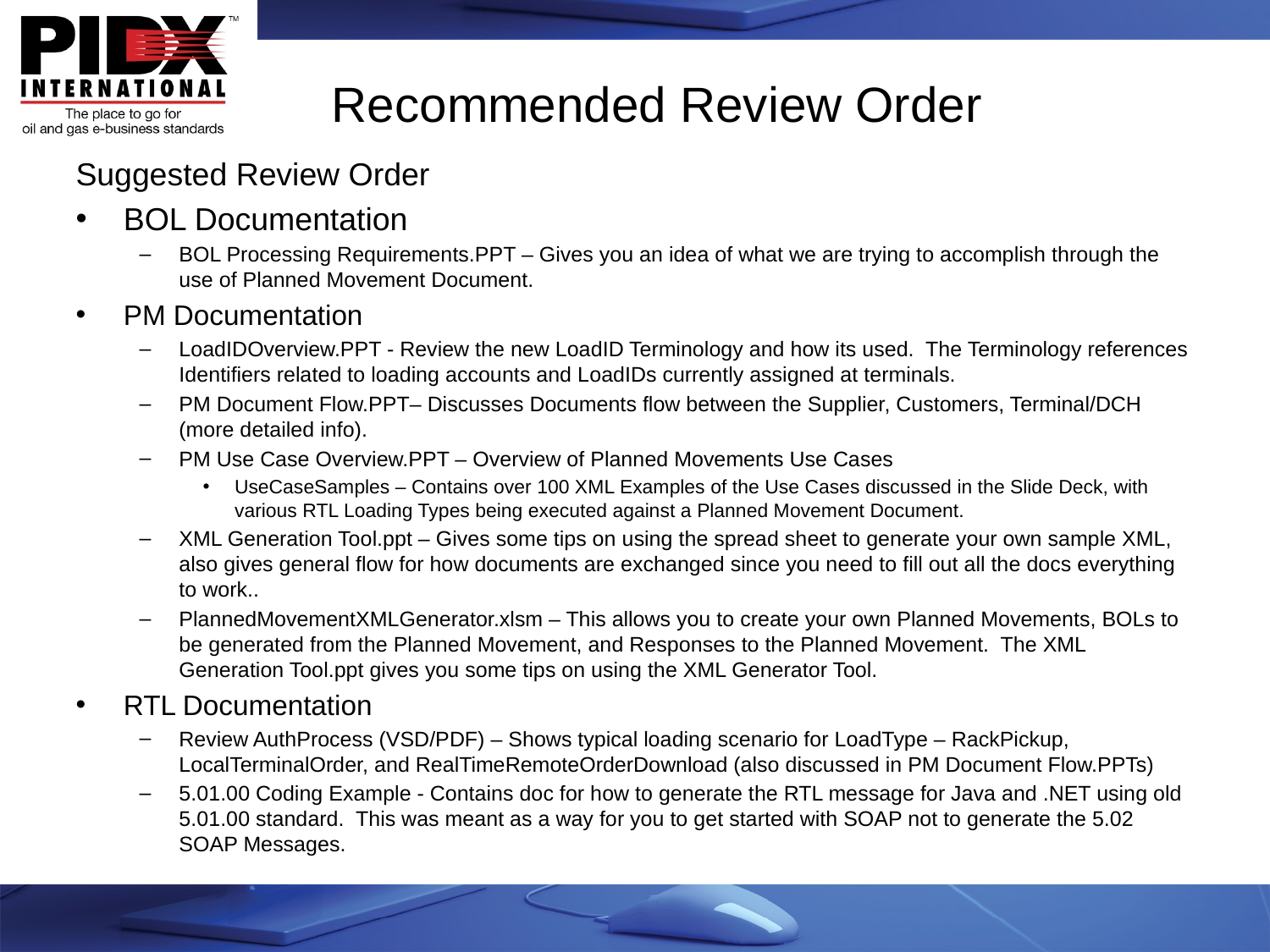

# Recommended Review Order
Suggested Review Order
BOL Documentation
BOL Processing Requirements.PPT – Gives you an idea of what we are trying to accomplish through the use of Planned Movement Document.
PM Documentation
LoadIDOverview.PPT - Review the new LoadID Terminology and how its used.  The Terminology references Identifiers related to loading accounts and LoadIDs currently assigned at terminals.
PM Document Flow.PPT– Discusses Documents flow between the Supplier, Customers, Terminal/DCH (more detailed info).
PM Use Case Overview.PPT – Overview of Planned Movements Use Cases
UseCaseSamples – Contains over 100 XML Examples of the Use Cases discussed in the Slide Deck, with various RTL Loading Types being executed against a Planned Movement Document.
XML Generation Tool.ppt – Gives some tips on using the spread sheet to generate your own sample XML, also gives general flow for how documents are exchanged since you need to fill out all the docs everything to work..
PlannedMovementXMLGenerator.xlsm – This allows you to create your own Planned Movements, BOLs to be generated from the Planned Movement, and Responses to the Planned Movement.  The XML Generation Tool.ppt gives you some tips on using the XML Generator Tool.
RTL Documentation
Review AuthProcess (VSD/PDF) – Shows typical loading scenario for LoadType – RackPickup, LocalTerminalOrder, and RealTimeRemoteOrderDownload (also discussed in PM Document Flow.PPTs)
5.01.00 Coding Example - Contains doc for how to generate the RTL message for Java and .NET using old 5.01.00 standard.  This was meant as a way for you to get started with SOAP not to generate the 5.02 SOAP Messages.